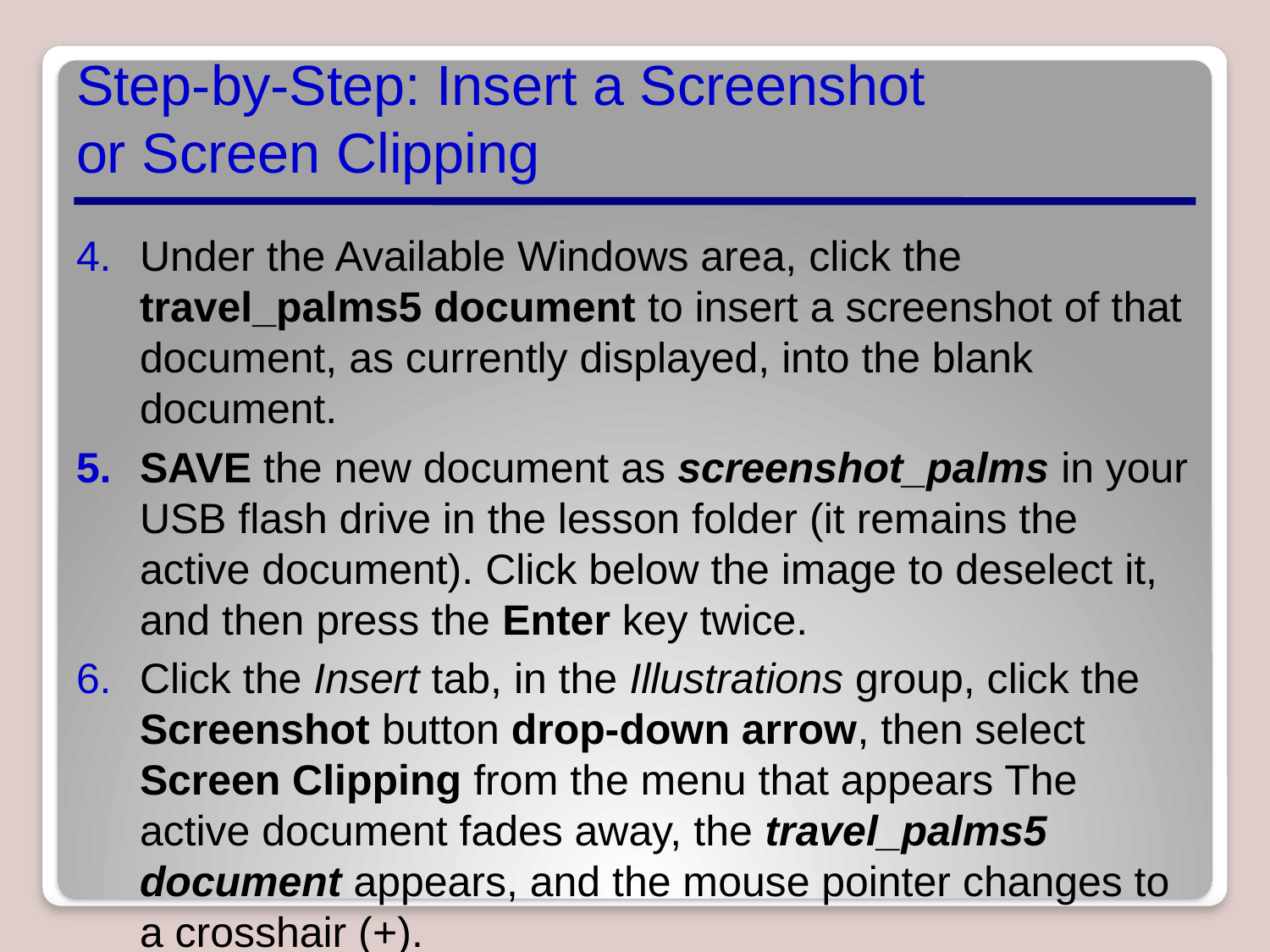

# Step-by-Step: Insert a Screenshot or Screen Clipping
Under the Available Windows area, click the travel_palms5 document to insert a screenshot of that document, as currently displayed, into the blank document.
SAVE the new document as screenshot_palms in your USB flash drive in the lesson folder (it remains the active document). Click below the image to deselect it, and then press the Enter key twice.
Click the Insert tab, in the Illustrations group, click the Screenshot button drop-down arrow, then select Screen Clipping from the menu that appears The active document fades away, the travel_palms5 document appears, and the mouse pointer changes to a crosshair (+).